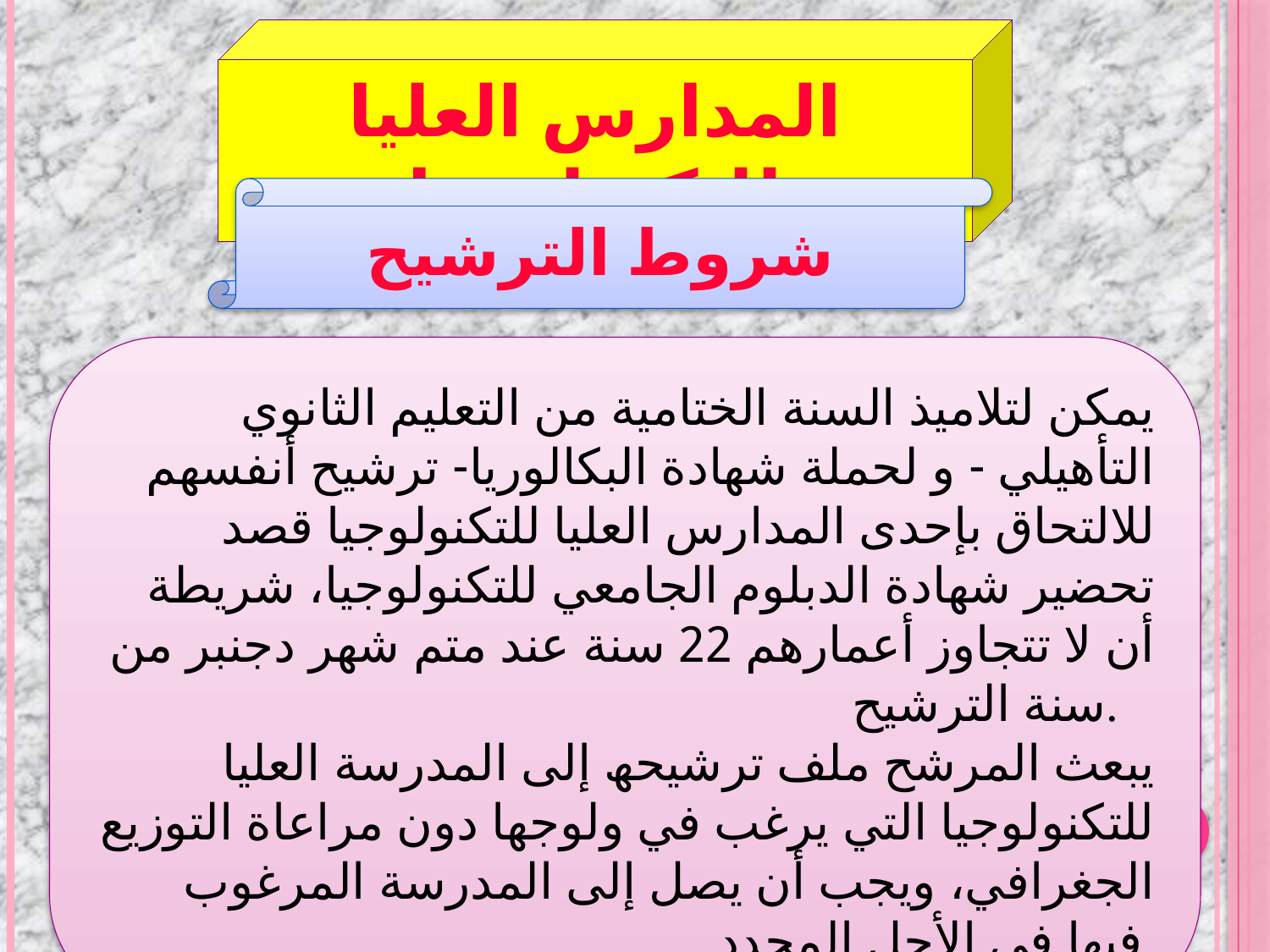

المدارس العلیا للتكنولوجیا
شروط الترشیح
یمكن لتلامیذ السنة الختامیة من التعلیم الثانوي التأھیلي - و لحملة شھادة البكالوریا- ترشیح أنفسھم للالتحاق بإحدى المدارس العلیا للتكنولوجیا قصد تحضیر شھادة الدبلوم الجامعي للتكنولوجیا، شریطة أن لا تتجاوز أعمارھم 22 سنة عند متم شھر دجنبر من سنة الترشیح.
   یبعث المرشح ملف ترشیحھ إلى المدرسة العلیا للتكنولوجیا التي یرغب في ولوجھا دون مراعاة التوزیع
الجغرافي، ویجب أن یصل إلى المدرسة المرغوب فیھا في الأجل المحدد.